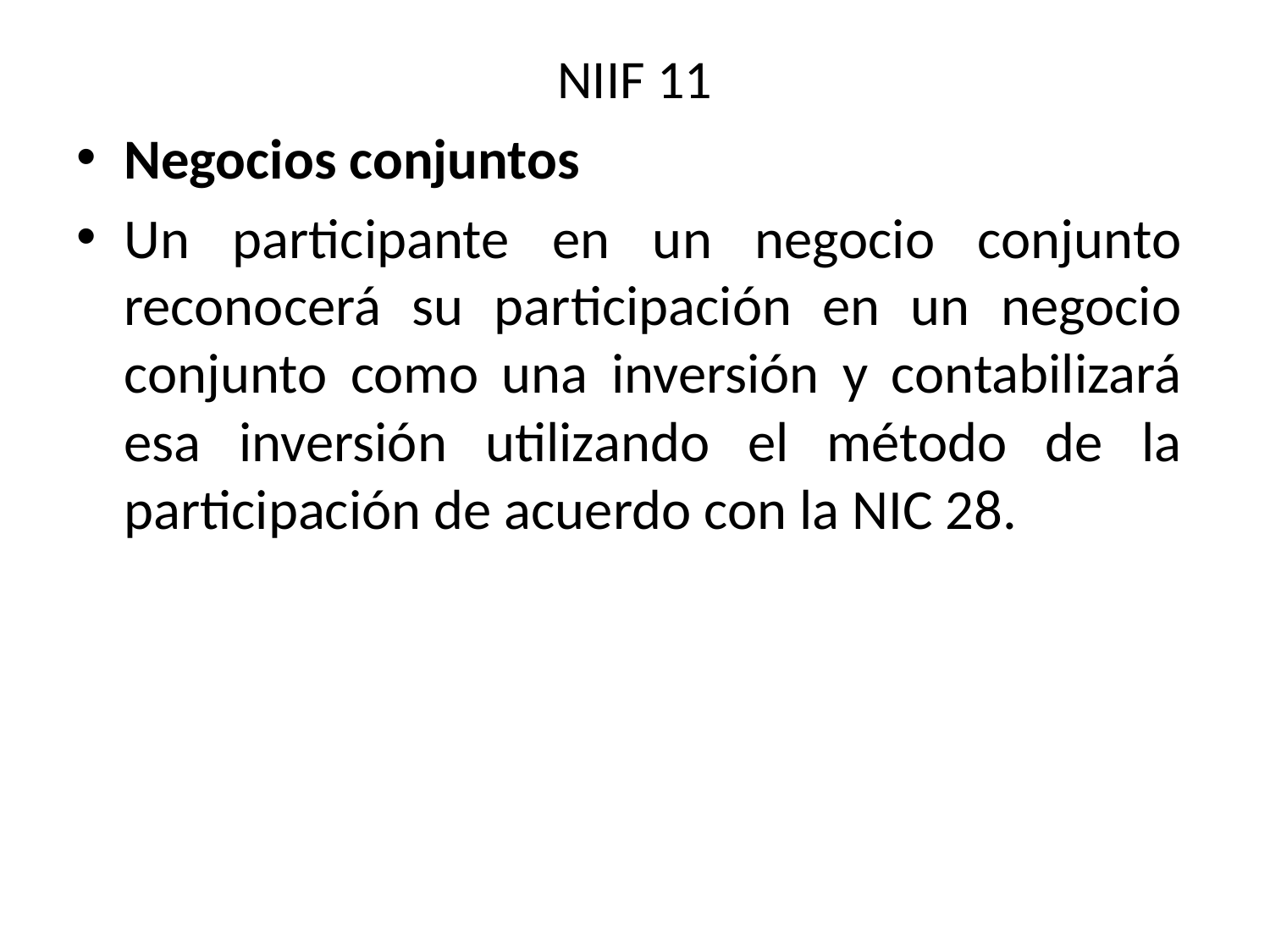

# NIIF 11
Negocios conjuntos
Un participante en un negocio conjunto reconocerá su participación en un negocio conjunto como una inversión y contabilizará esa inversión utilizando el método de la participación de acuerdo con la NIC 28.